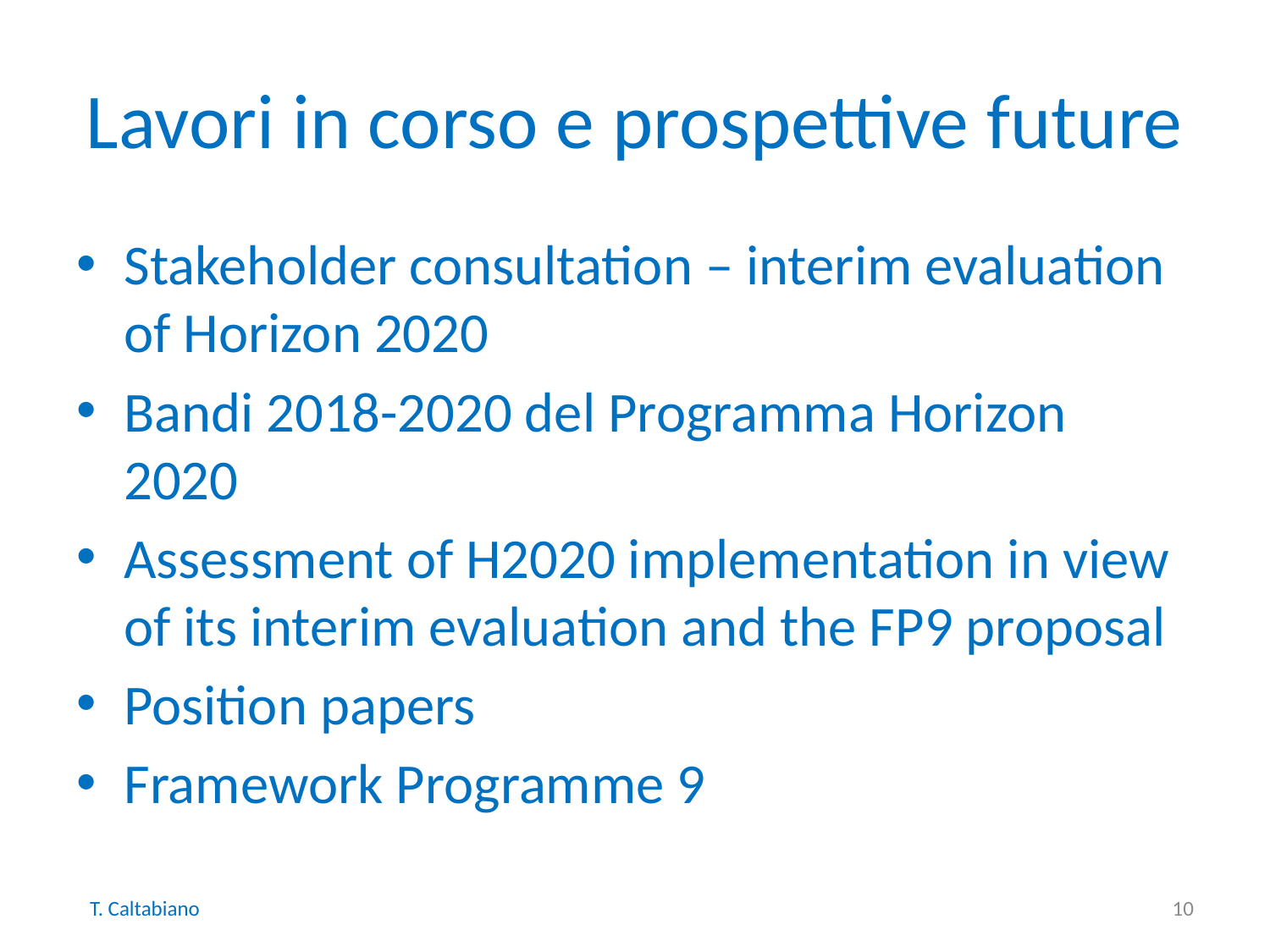

# Lavori in corso e prospettive future
Stakeholder consultation – interim evaluation of Horizon 2020
Bandi 2018-2020 del Programma Horizon 2020
Assessment of H2020 implementation in view of its interim evaluation and the FP9 proposal
Position papers
Framework Programme 9
T. Caltabiano
10